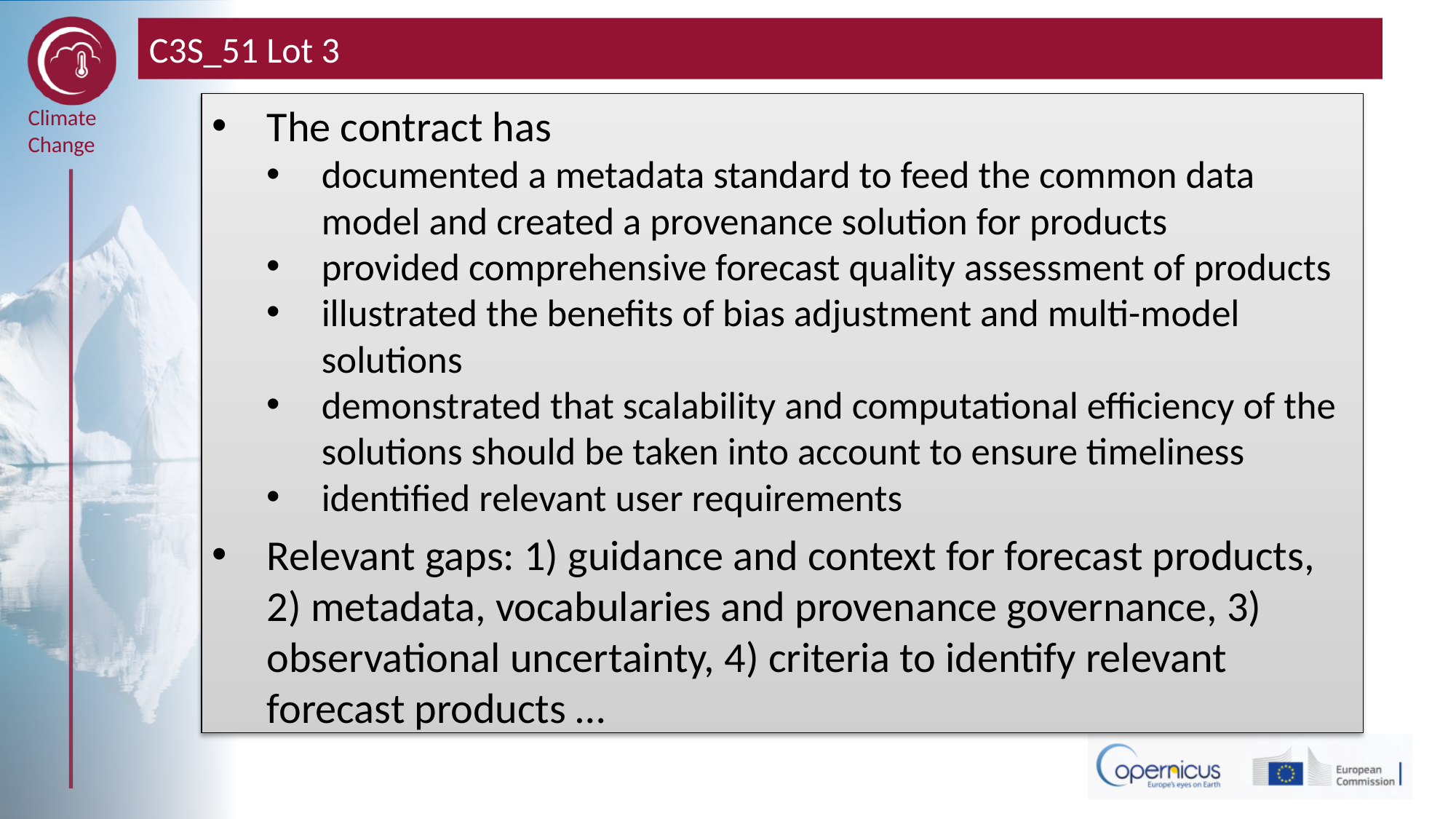

# C3S_51 Lot 3
The contract has
documented a metadata standard to feed the common data model and created a provenance solution for products
provided comprehensive forecast quality assessment of products
illustrated the benefits of bias adjustment and multi-model solutions
demonstrated that scalability and computational efficiency of the solutions should be taken into account to ensure timeliness
identified relevant user requirements
Relevant gaps: 1) guidance and context for forecast products, 2) metadata, vocabularies and provenance governance, 3) observational uncertainty, 4) criteria to identify relevant forecast products …